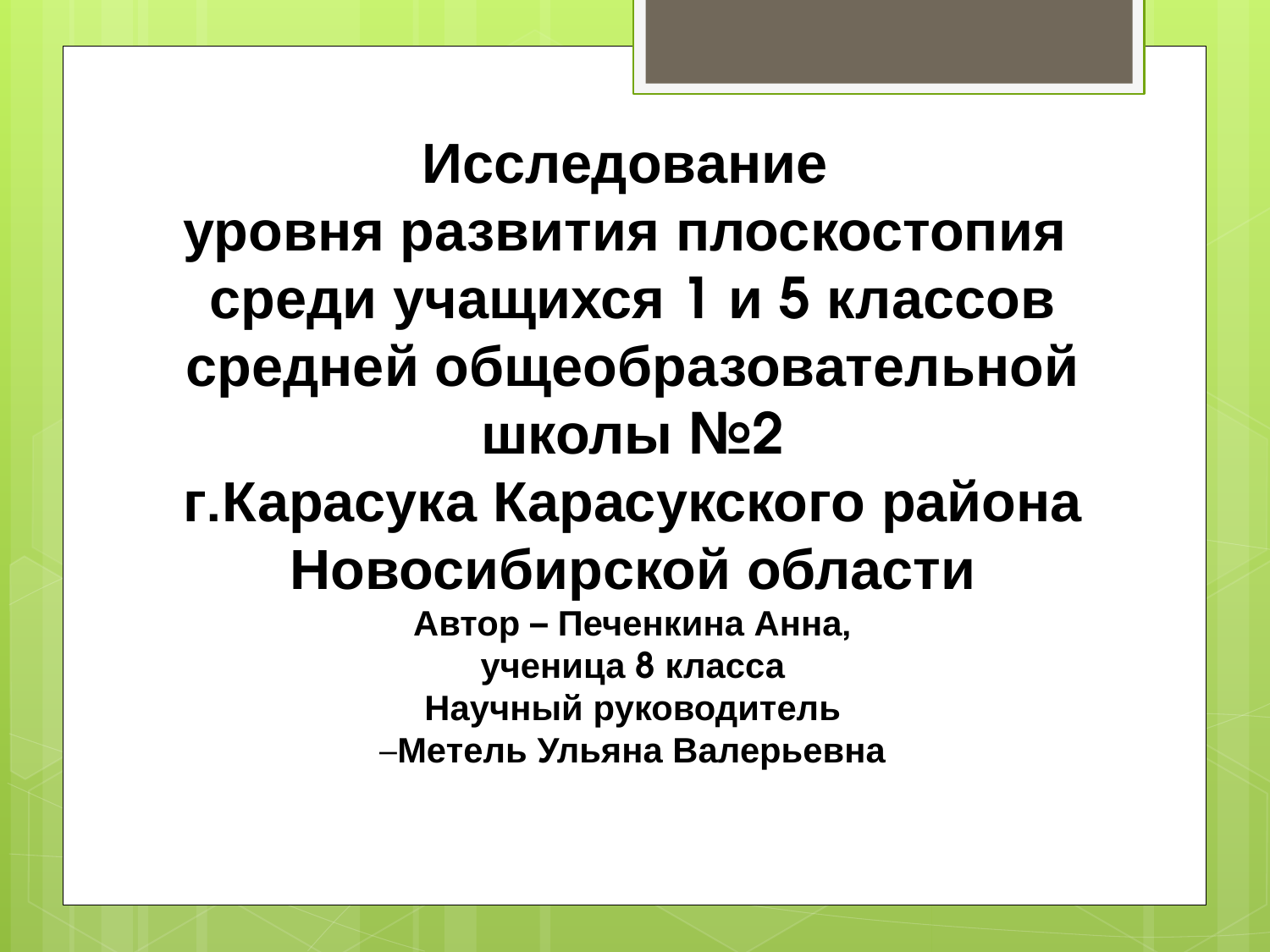

# Исследование уровня развития плоскостопия среди учащихся 1 и 5 классов средней общеобразовательной школы №2 г.Карасука Карасукского района Новосибирской области Автор – Печенкина Анна, ученица 8 класса Научный руководитель –Метель Ульяна Валерьевна